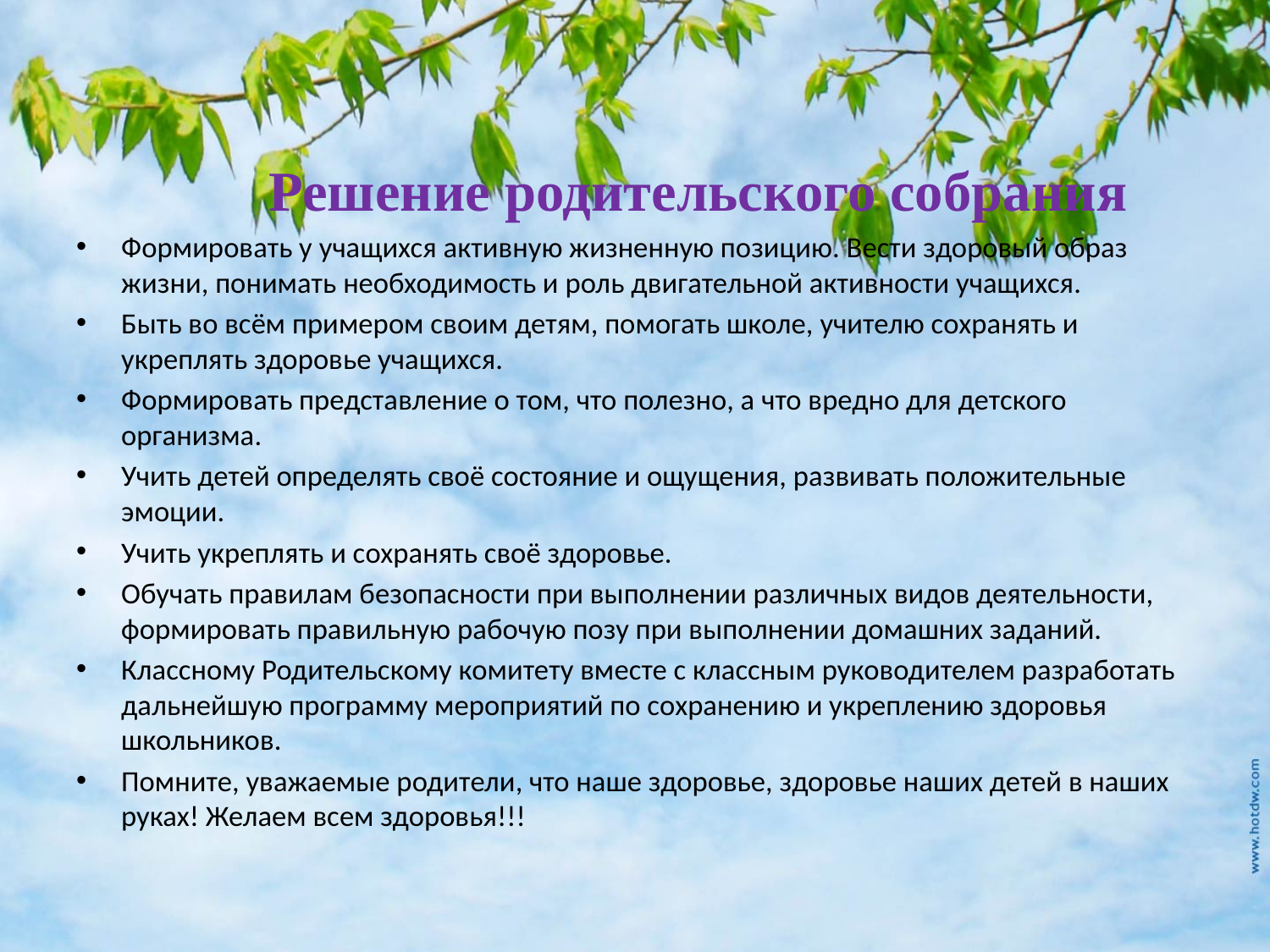

# Решение родительского собрания
Формировать у учащихся активную жизненную позицию. Вести здоровый образ жизни, понимать необходимость и роль двигательной активности учащихся.
Быть во всём примером своим детям, помогать школе, учителю сохранять и укреплять здоровье учащихся.
Формировать представление о том, что полезно, а что вредно для детского организма.
Учить детей определять своё состояние и ощущения, развивать положительные эмоции.
Учить укреплять и сохранять своё здоровье.
Обучать правилам безопасности при выполнении различных видов деятельности, формировать правильную рабочую позу при выполнении домашних заданий.
Классному Родительскому комитету вместе с классным руководителем разработать дальнейшую программу мероприятий по сохранению и укреплению здоровья школьников.
Помните, уважаемые родители, что наше здоровье, здоровье наших детей в наших руках! Желаем всем здоровья!!!